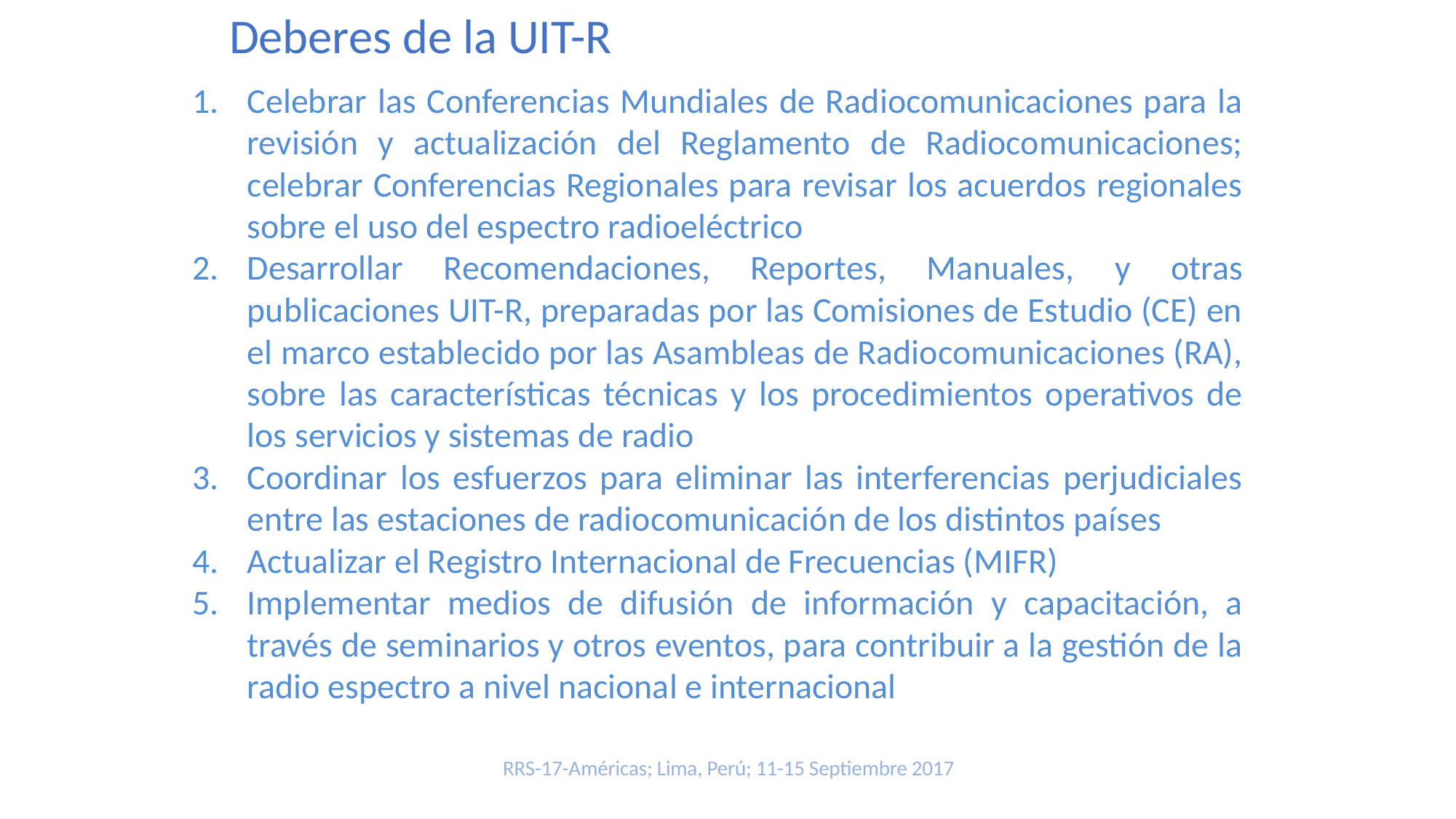

Deberes de la UIT-R

Celebrar las Conferencias Mundiales de Radiocomunicaciones para la revisión y actualización del Reglamento de Radiocomunicaciones; celebrar Conferencias Regionales para revisar los acuerdos regionales sobre el uso del espectro radioeléctrico
Desarrollar Recomendaciones, Reportes, Manuales, y otras publicaciones UIT-R, preparadas por las Comisiones de Estudio (CE) en el marco establecido por las Asambleas de Radiocomunicaciones (RA), sobre las características técnicas y los procedimientos operativos de los servicios y sistemas de radio
Coordinar los esfuerzos para eliminar las interferencias perjudiciales entre las estaciones de radiocomunicación de los distintos países
Actualizar el Registro Internacional de Frecuencias (MIFR)
Implementar medios de difusión de información y capacitación, a través de seminarios y otros eventos, para contribuir a la gestión de la radio espectro a nivel nacional e internacional
RRS-17-Américas; Lima, Perú; 11-15 Septiembre 2017